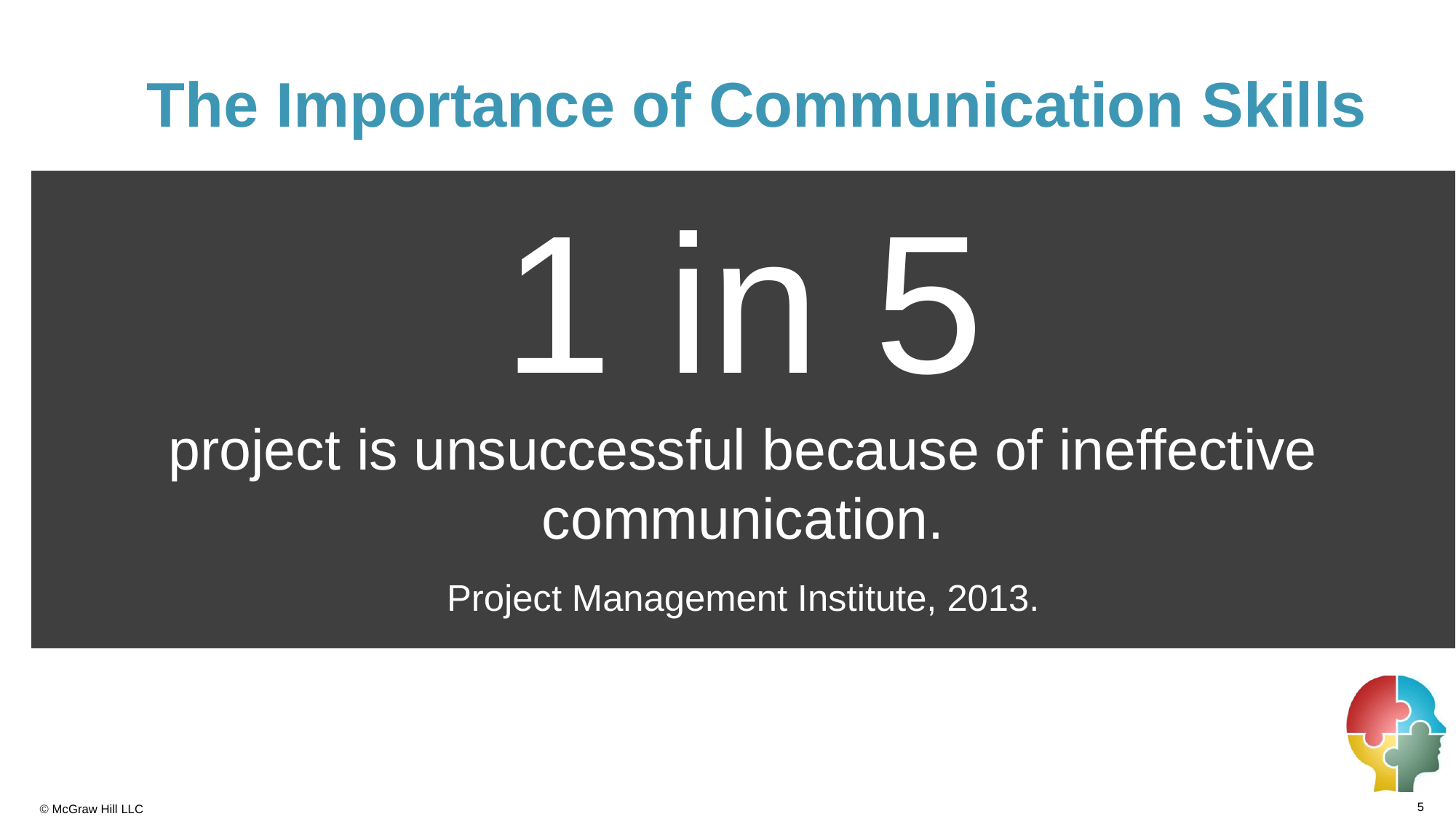

# The Importance of Communication Skills
1 in 5
project is unsuccessful because of ineffective communication.
Project Management Institute, 2013.
5